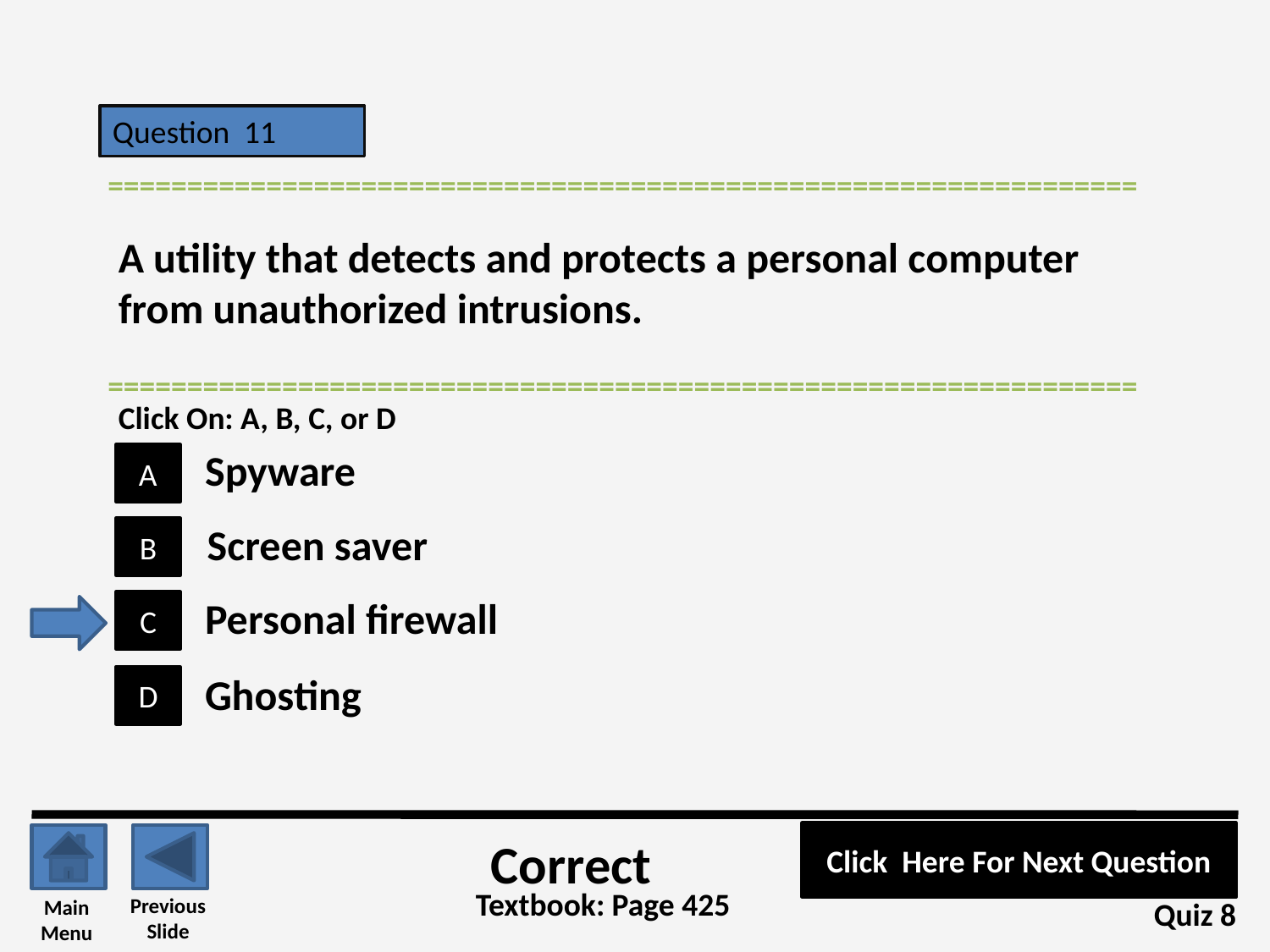

Question  11
=================================================================
A utility that detects and protects a personal computer from unauthorized intrusions.
=================================================================
Click On: A, B, C, or D

Spyware
A

Screen saver
B

Personal firewall
C

Ghosting
D
Click  Here For Next Question

Correct
Textbook: Page 425
Previous
Slide
Main
Menu
Quiz 8